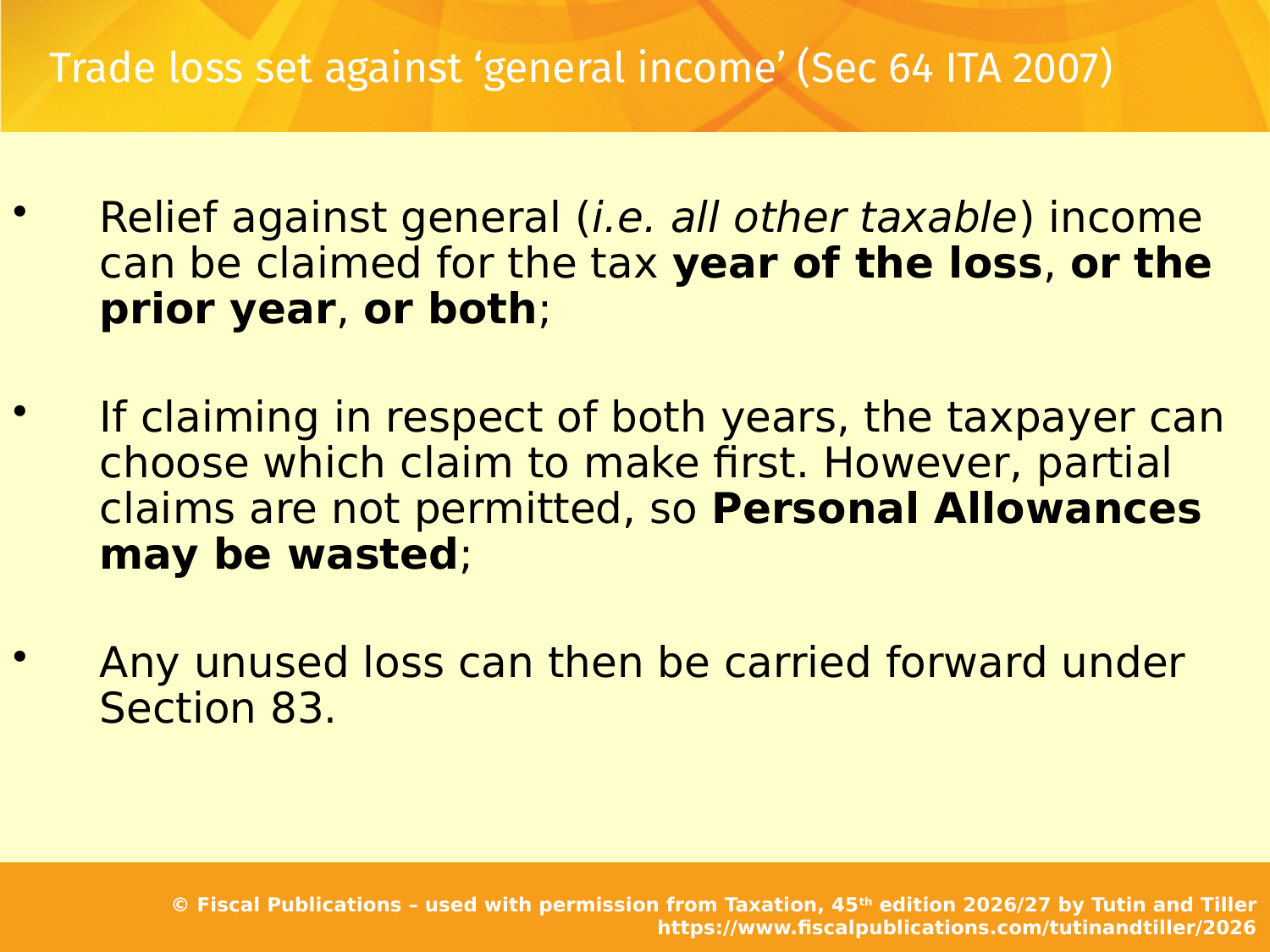

# Trade loss set against ‘general income’ (Sec 64 ITA 2007)

Relief against general (i.e. all other taxable) income can be claimed for the tax year of the loss, or the prior year, or both;

If claiming in respect of both years, the taxpayer can choose which claim to make first. However, partial claims are not permitted, so Personal Allowances may be wasted;

Any unused loss can then be carried forward under Section 83.